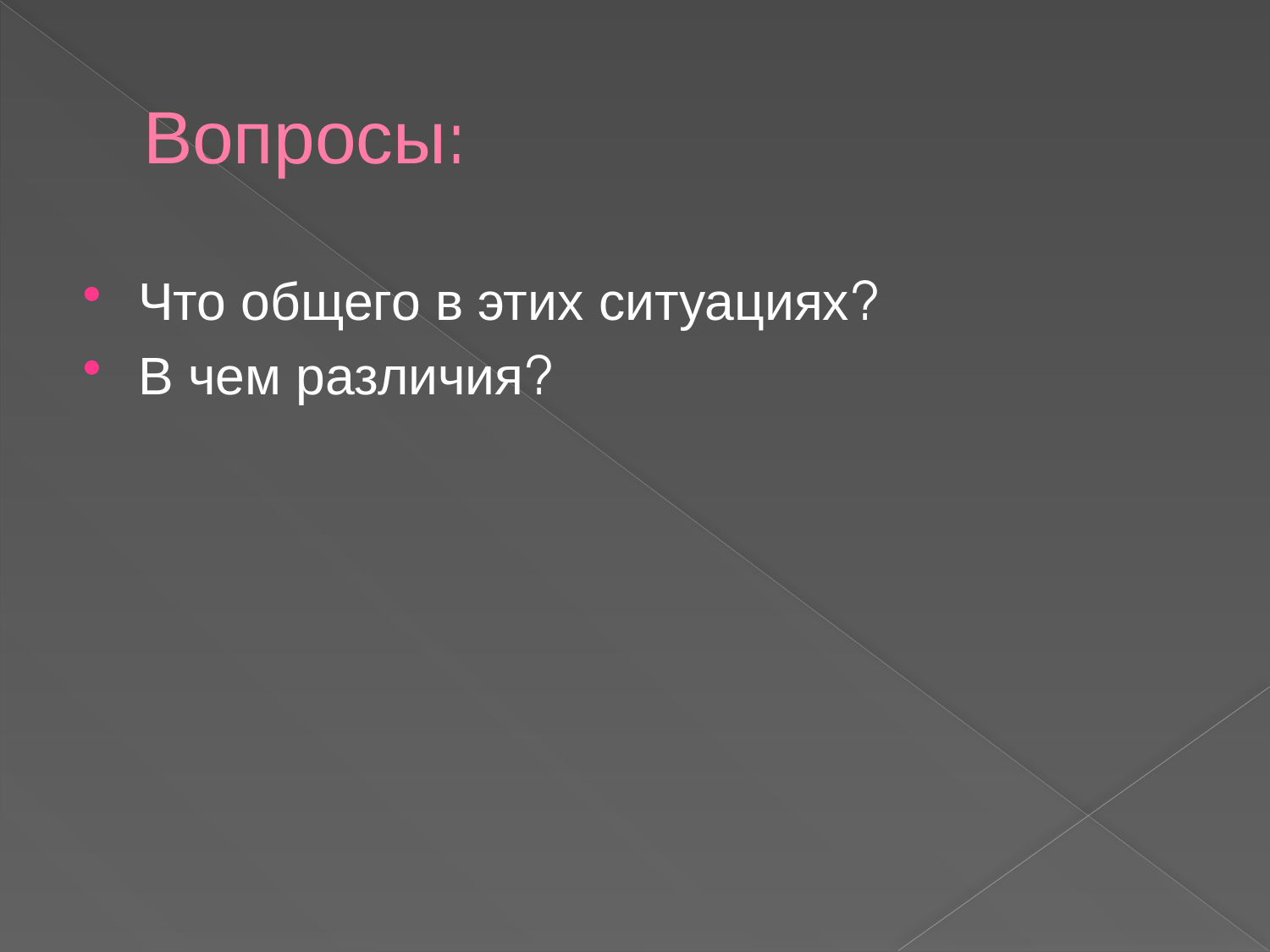

# Вопросы:
Что общего в этих ситуациях?
В чем различия?